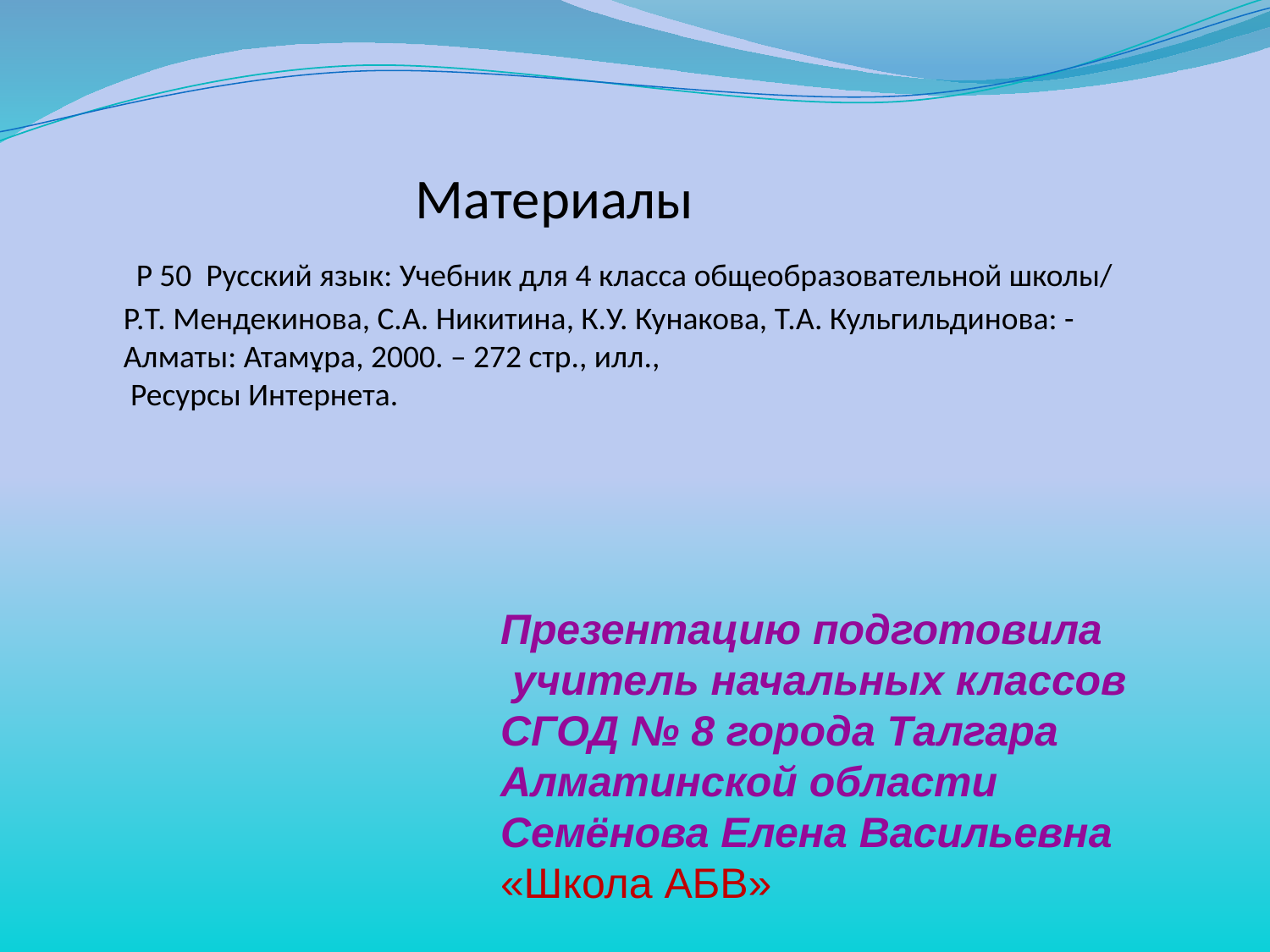

Материалы
 Р 50  Русский язык: Учебник для 4 класса общеобразовательной школы/
Р.Т. Мендекинова, С.А. Никитина, К.У. Кунакова, Т.А. Кульгильдинова: -
Алматы: Атамұра, 2000. – 272 стр., илл.,
 Ресурсы Интернета.
Презентацию подготовила
 учитель начальных классов
СГОД № 8 города Талгара
Алматинской области
Семёнова Елена Васильевна
«Школа АБВ»